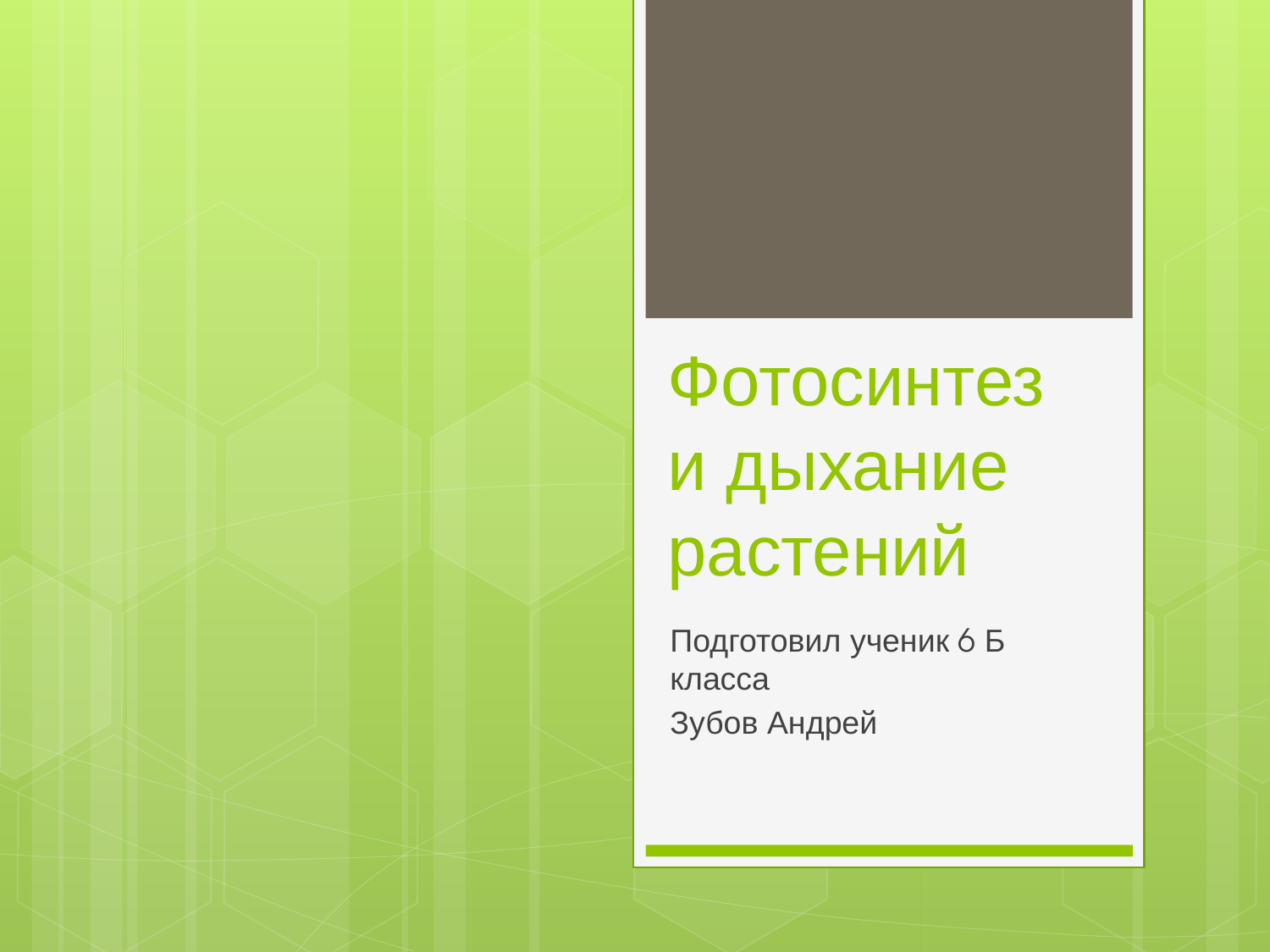

# Фотосинтез и дыхание растений
Подготовил ученик 6 Б класса
Зубов Андрей